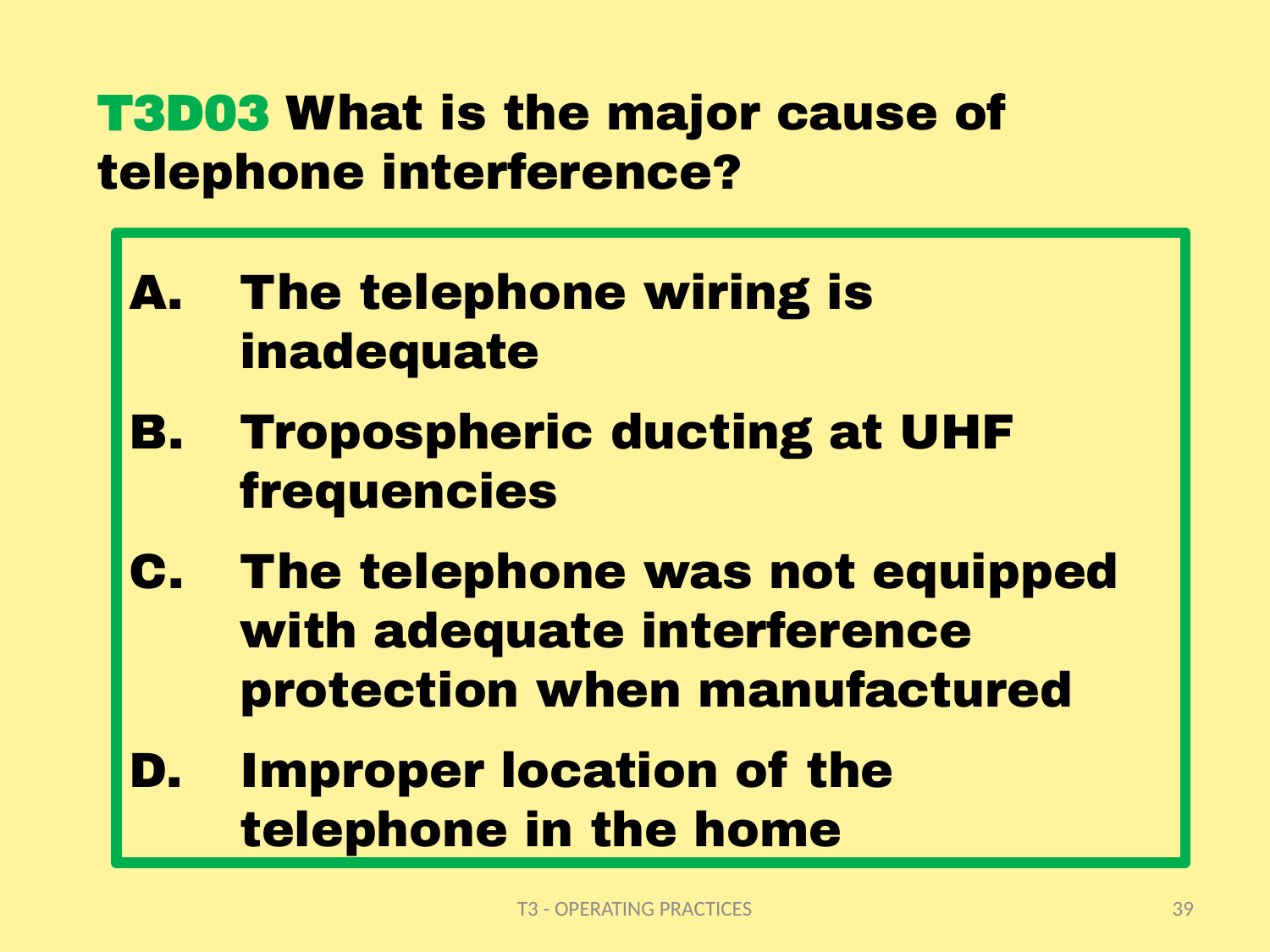

# T3D03 What is the major cause of telephone interference?

The telephone wiring is inadequate

Tropospheric ducting at UHF frequencies

The telephone was not equipped with adequate interference protection when manufactured

Improper location of the telephone in the home
T3 - OPERATING PRACTICES
39